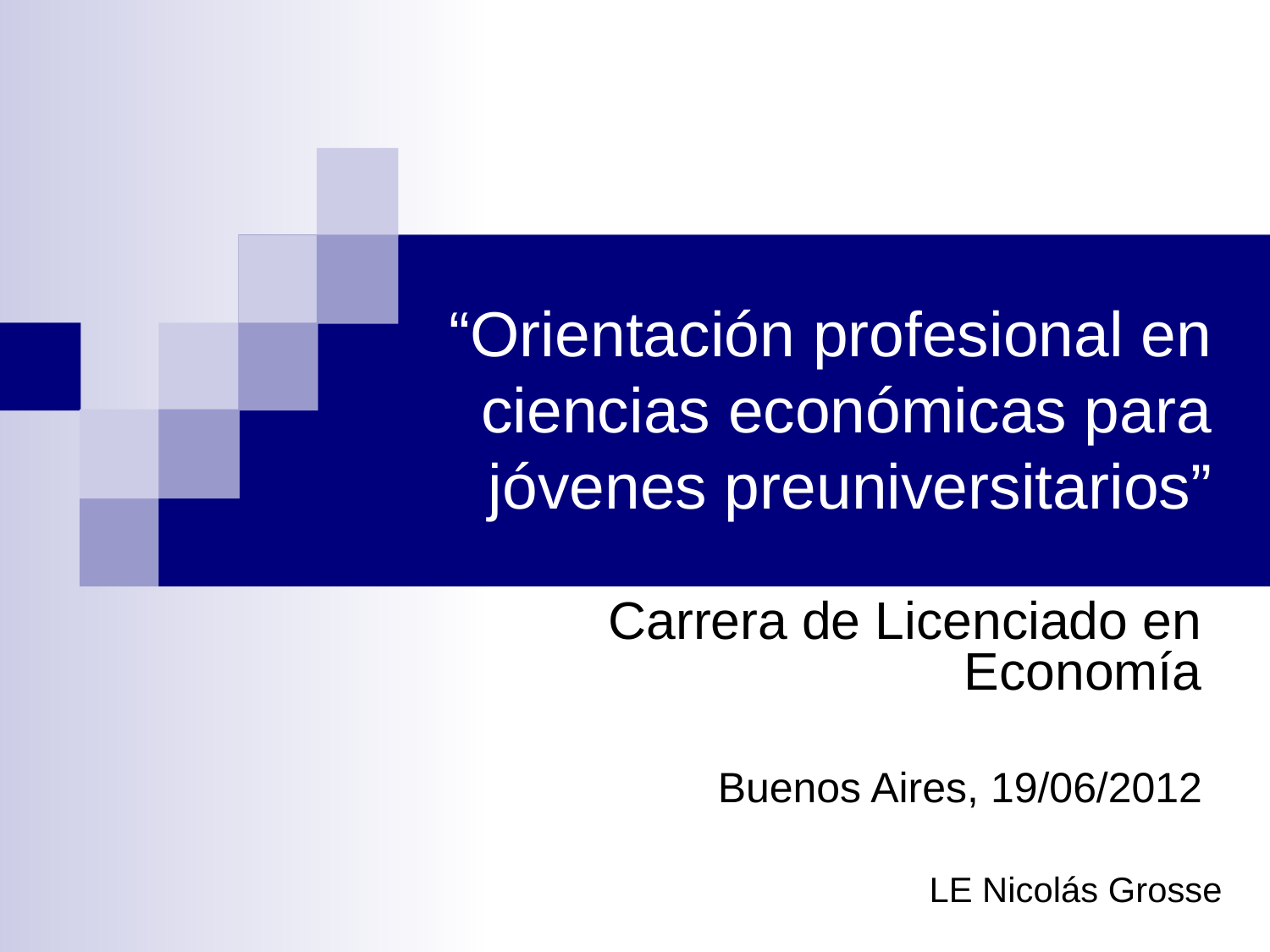

# “Orientación profesional en ciencias económicas para jóvenes preuniversitarios”
Carrera de Licenciado en Economía

Buenos Aires, 19/06/2012
LE Nicolás Grosse